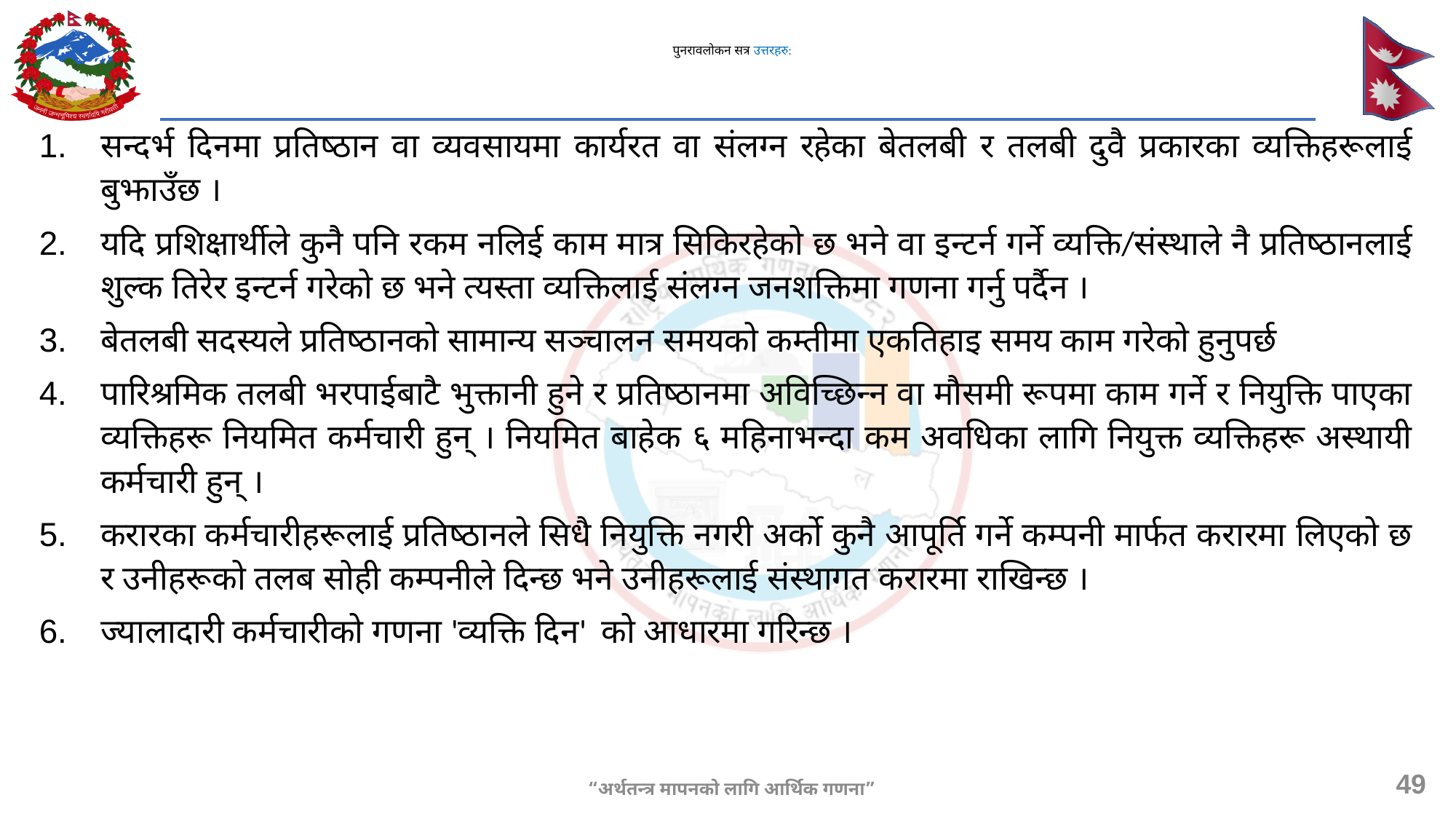

# पुनरावलोकन सत्र उत्तरहरु:
सन्दर्भ दिनमा प्रतिष्ठान वा व्यवसायमा कार्यरत वा संलग्न रहेका बेतलबी र तलबी दुवै प्रकारका व्यक्तिहरूलाई बुझाउँछ ।
यदि प्रशिक्षार्थीले कुनै पनि रकम नलिई काम मात्र सिकिरहेको छ भने वा इन्टर्न गर्ने व्यक्ति/संस्थाले नै प्रतिष्ठानलाई शुल्क तिरेर इन्टर्न गरेको छ भने त्यस्ता व्यक्तिलाई संलग्न जनशक्तिमा गणना गर्नु पर्दैन ।
बेतलबी सदस्यले प्रतिष्ठानको सामान्य सञ्चालन समयको कम्तीमा एकतिहाइ समय काम गरेको हुनुपर्छ
पारिश्रमिक तलबी भरपाईबाटै भुक्तानी हुने र प्रतिष्ठानमा अविच्छिन्न वा मौसमी रूपमा काम गर्ने र नियुक्ति पाएका व्यक्तिहरू नियमित कर्मचारी हुन् । नियमित बाहेक ६ महिनाभन्दा कम अवधिका लागि नियुक्त व्यक्तिहरू अस्थायी कर्मचारी हुन् ।
करारका कर्मचारीहरूलाई प्रतिष्ठानले सिधै नियुक्ति नगरी अर्को कुनै आपूर्ति गर्ने कम्पनी मार्फत करारमा लिएको छ र उनीहरूको तलब सोही कम्पनीले दिन्छ भने उनीहरूलाई संस्थागत करारमा राखिन्छ ।
ज्यालादारी कर्मचारीको गणना 'व्यक्ति दिन'  को आधारमा गरिन्छ ।

49
“अर्थतन्त्र मापनको लागि आर्थिक गणना”